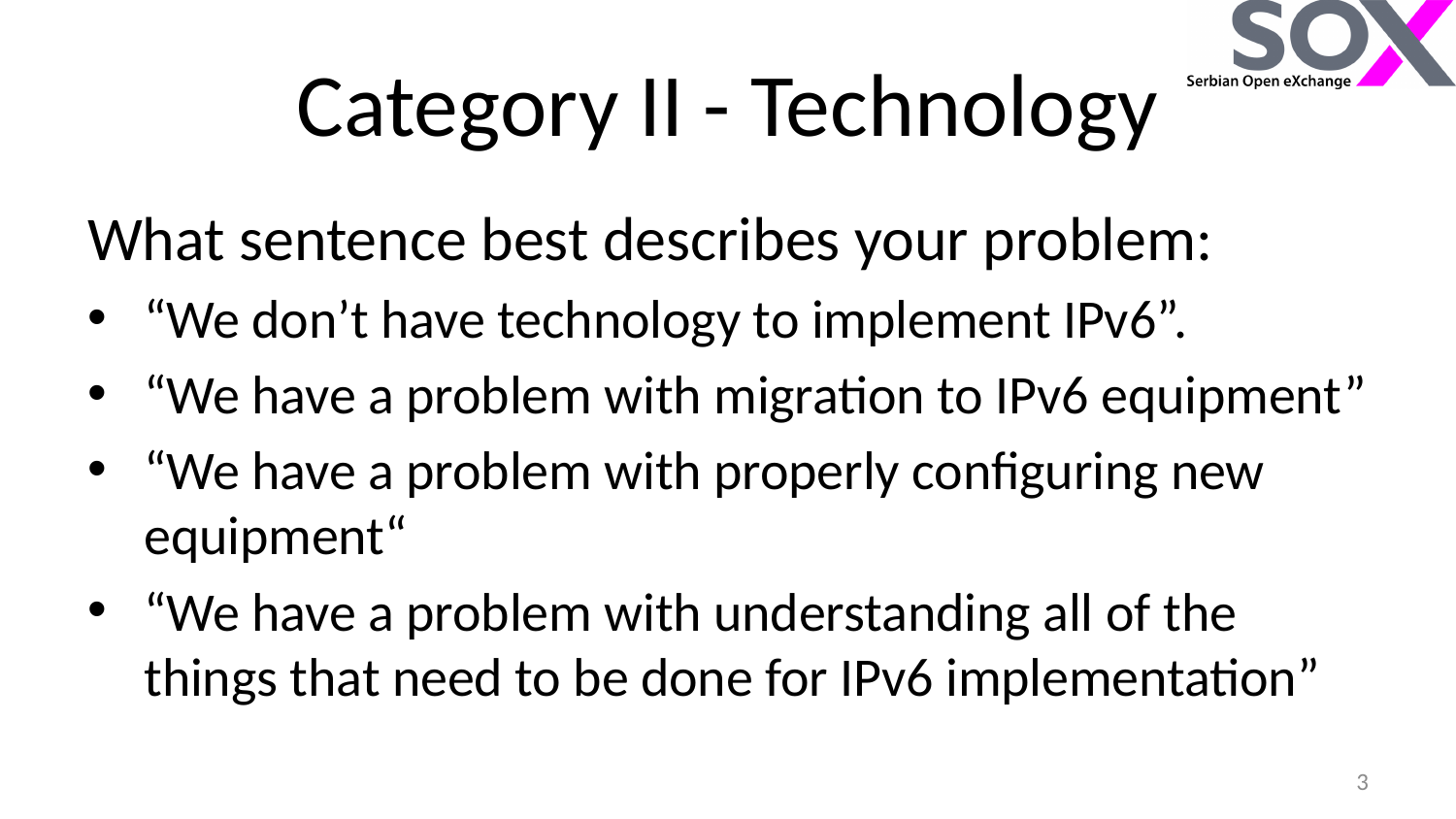

# Category II - Technology
What sentence best describes your problem:
“We don’t have technology to implement IPv6”.
“We have a problem with migration to IPv6 equipment”
“We have a problem with properly configuring new equipment“
“We have a problem with understanding all of the things that need to be done for IPv6 implementation”
3